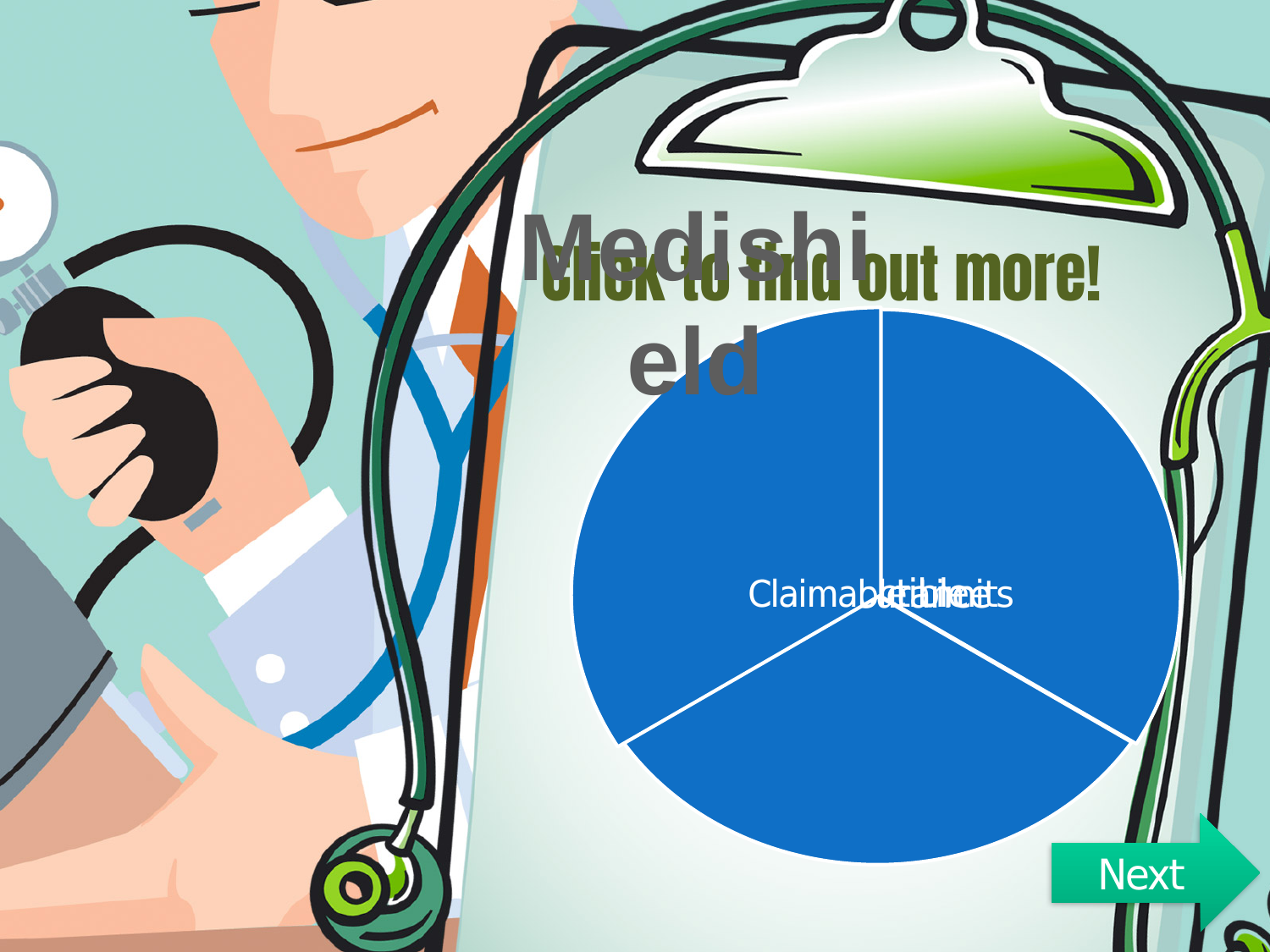

Medishield
# Click to find out more!
Deductible
Co-Insurance
Claimable Limits
Next